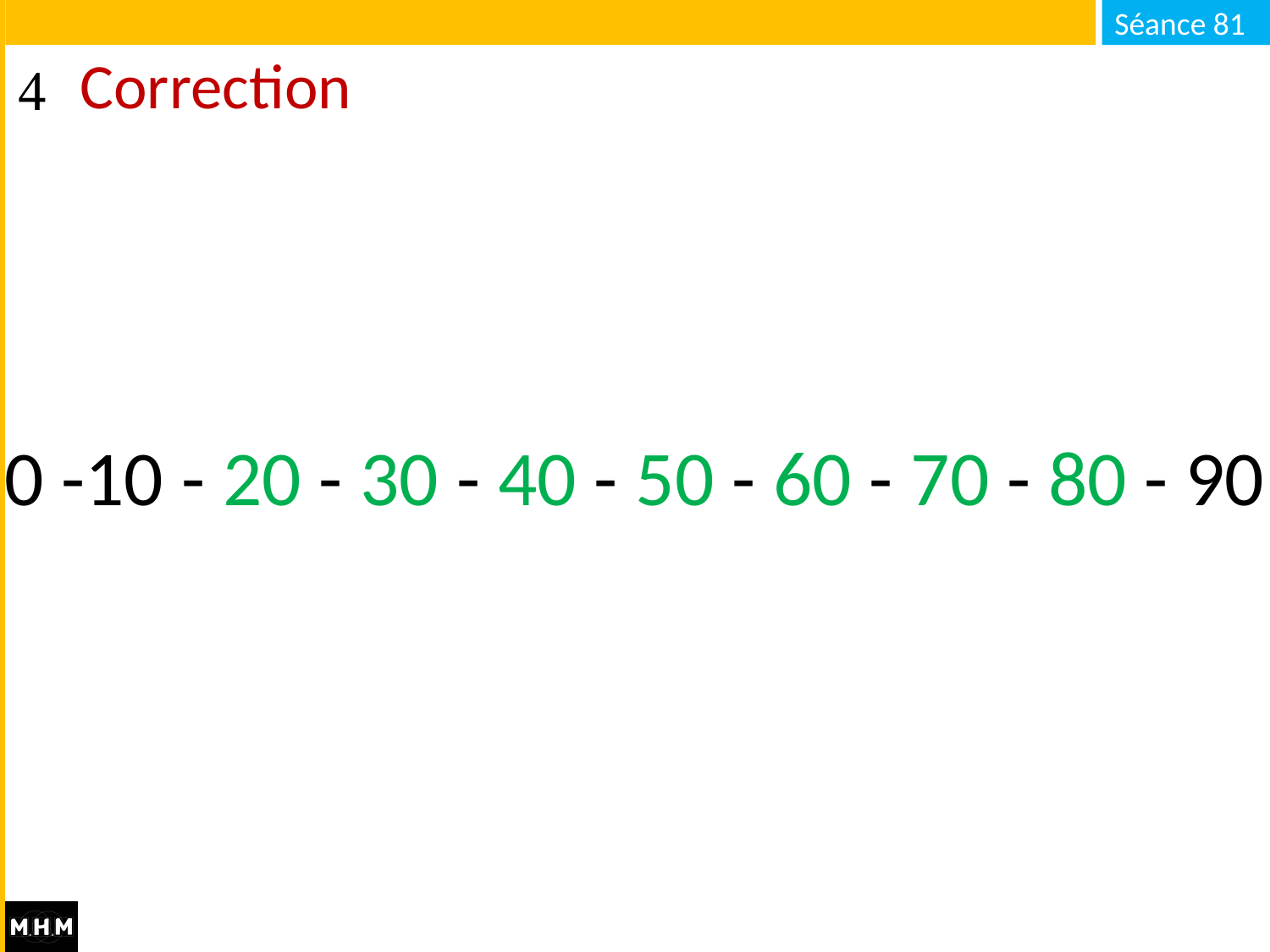

# Correction
0 -10 - 20 - 30 - 40 - 50 - 60 - 70 - 80 - 90